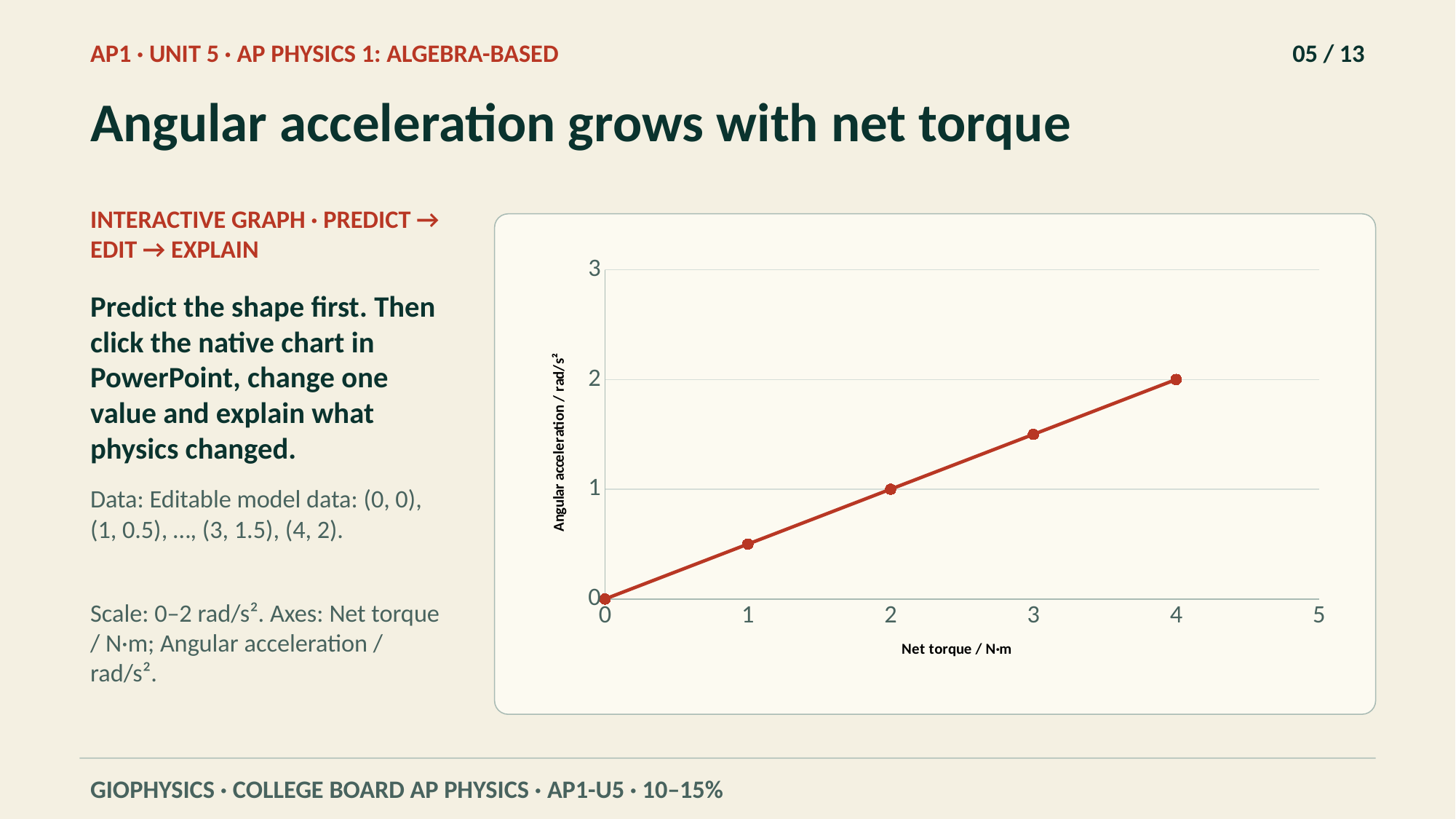

AP1 · UNIT 5 · AP PHYSICS 1: ALGEBRA-BASED
05 / 13
Angular acceleration grows with net torque
INTERACTIVE GRAPH · PREDICT → EDIT → EXPLAIN

### Chart

| Category |  |
|---|---|
Predict the shape first. Then click the native chart in PowerPoint, change one value and explain what physics changed.
Data: Editable model data: (0, 0), (1, 0.5), …, (3, 1.5), (4, 2).
Scale: 0–2 rad/s². Axes: Net torque / N·m; Angular acceleration / rad/s².

GIOPHYSICS · COLLEGE BOARD AP PHYSICS · AP1-U5 · 10–15%